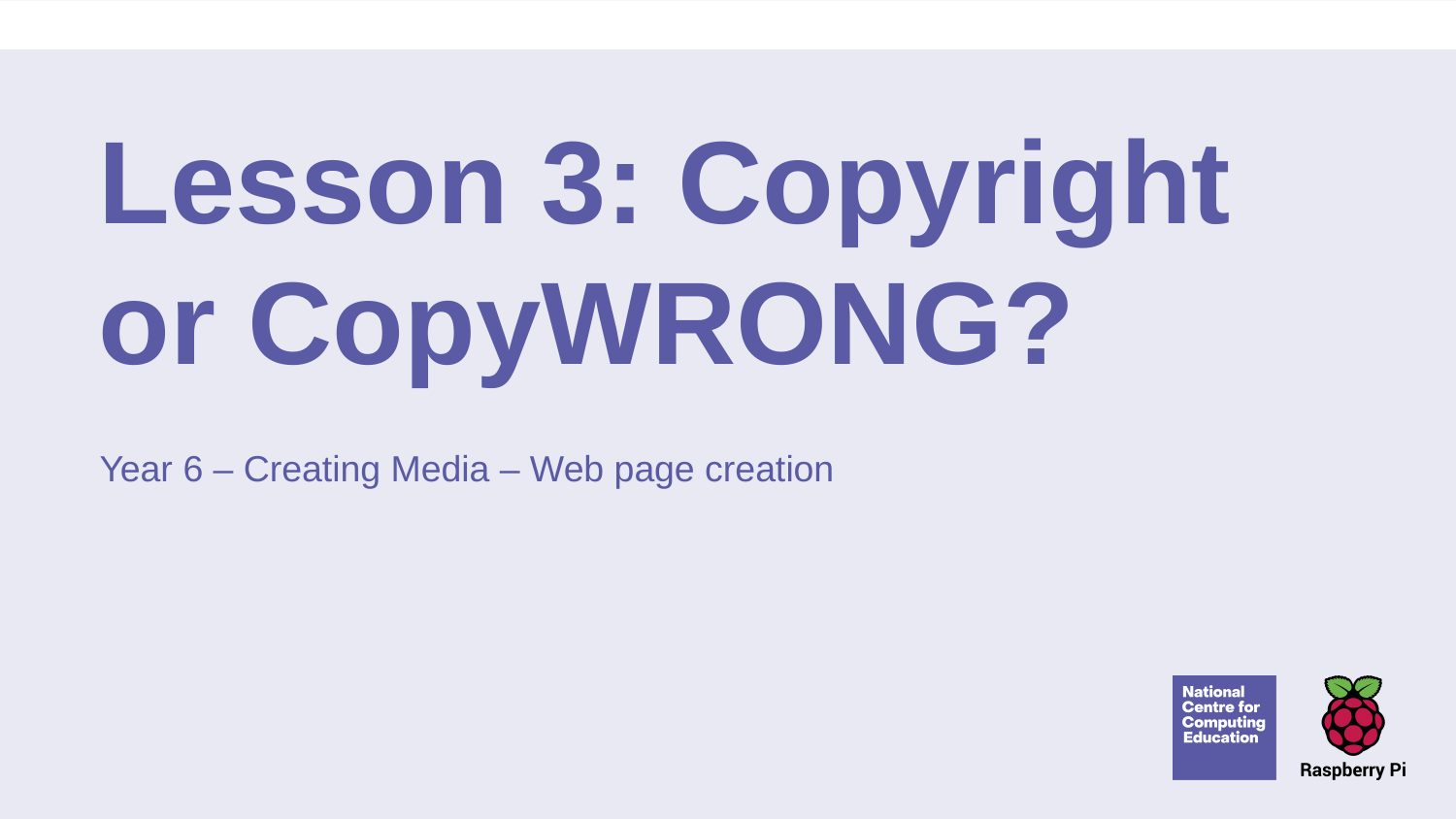

# Lesson 3: Copyright or CopyWRONG?
Year 6 – Creating Media – Web page creation